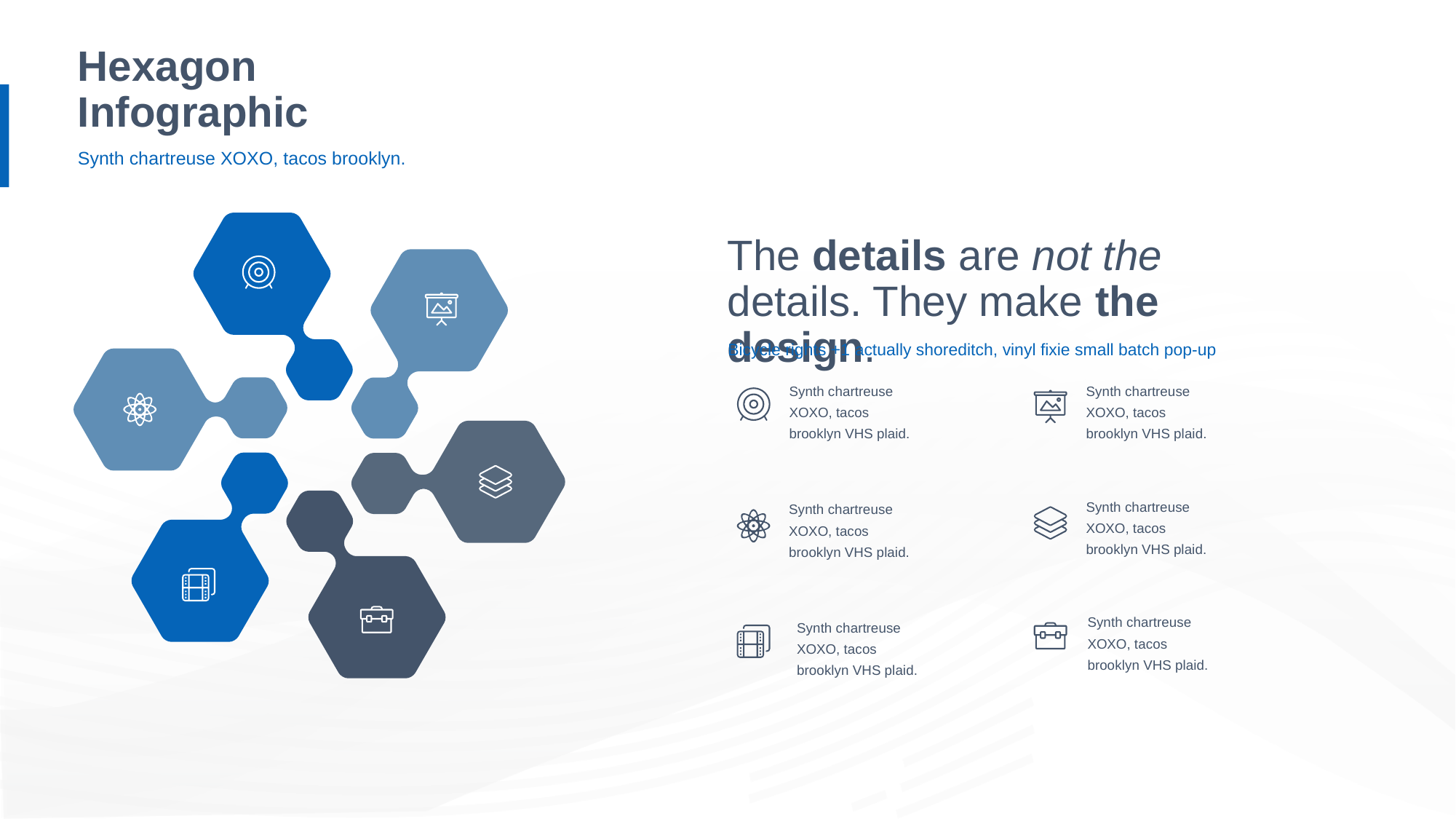

Hexagon Infographic
Synth chartreuse XOXO, tacos brooklyn.

The details are not the details. They make the design.
Bicycle rights +1 actually shoreditch, vinyl fixie small batch pop-up
Synth chartreuse XOXO, tacos brooklyn VHS plaid.

Synth chartreuse XOXO, tacos brooklyn VHS plaid.

Synth chartreuse XOXO, tacos brooklyn VHS plaid.

Synth chartreuse XOXO, tacos brooklyn VHS plaid.

Synth chartreuse XOXO, tacos brooklyn VHS plaid.

Synth chartreuse XOXO, tacos brooklyn VHS plaid.